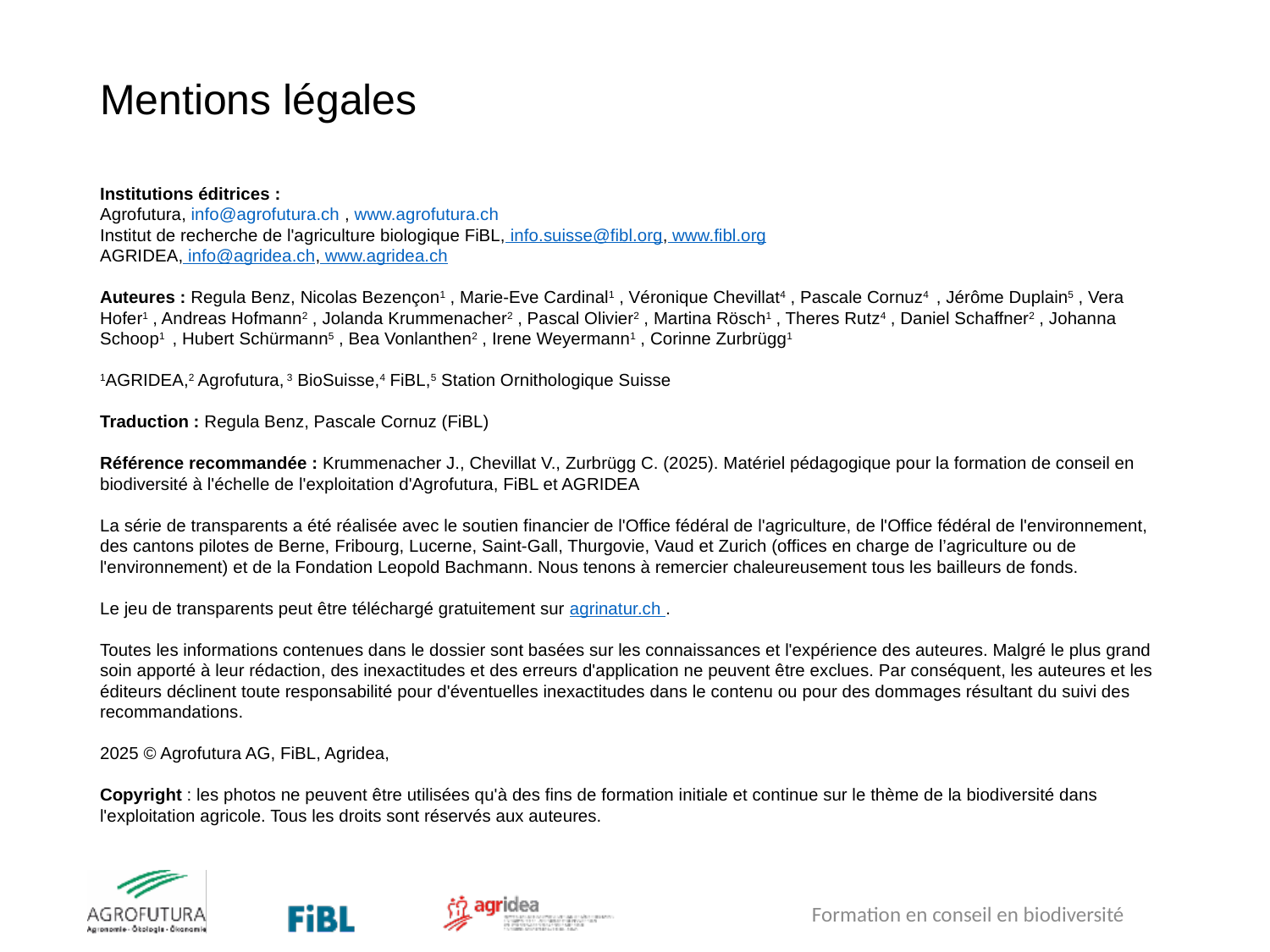

# Mentions légales
Institutions éditrices :
Agrofutura, info@agrofutura.ch , www.agrofutura.ch
Institut de recherche de l'agriculture biologique FiBL, info.suisse@fibl.org, www.fibl.org
AGRIDEA, info@agridea.ch, www.agridea.ch

Auteures : Regula Benz, Nicolas Bezençon1 , Marie-Eve Cardinal1 , Véronique Chevillat4 , Pascale Cornuz4  , Jérôme Duplain5 , Vera Hofer1 , Andreas Hofmann2 , Jolanda Krummenacher2 , Pascal Olivier2 , Martina Rösch1 , Theres Rutz4 , Daniel Schaffner2 , Johanna Schoop1  , Hubert Schürmann5 , Bea Vonlanthen2 , Irene Weyermann1 , Corinne Zurbrügg1

1AGRIDEA,2 Agrofutura, 3 BioSuisse,4 FiBL,5 Station Ornithologique Suisse

Traduction : Regula Benz, Pascale Cornuz (FiBL)

Référence recommandée : Krummenacher J., Chevillat V., Zurbrügg C. (2025). Matériel pédagogique pour la formation de conseil en biodiversité à l'échelle de l'exploitation d'Agrofutura, FiBL et AGRIDEA

La série de transparents a été réalisée avec le soutien financier de l'Office fédéral de l'agriculture, de l'Office fédéral de l'environnement, des cantons pilotes de Berne, Fribourg, Lucerne, Saint-Gall, Thurgovie, Vaud et Zurich (offices en charge de l’agriculture ou de l'environnement) et de la Fondation Leopold Bachmann. Nous tenons à remercier chaleureusement tous les bailleurs de fonds.

Le jeu de transparents peut être téléchargé gratuitement sur agrinatur.ch .

Toutes les informations contenues dans le dossier sont basées sur les connaissances et l'expérience des auteures. Malgré le plus grand soin apporté à leur rédaction, des inexactitudes et des erreurs d'application ne peuvent être exclues. Par conséquent, les auteures et les éditeurs déclinent toute responsabilité pour d'éventuelles inexactitudes dans le contenu ou pour des dommages résultant du suivi des recommandations.

2025 © Agrofutura AG, FiBL, Agridea,

Copyright : les photos ne peuvent être utilisées qu'à des fins de formation initiale et continue sur le thème de la biodiversité dans l'exploitation agricole. Tous les droits sont réservés aux auteures.

Formation en conseil en biodiversité